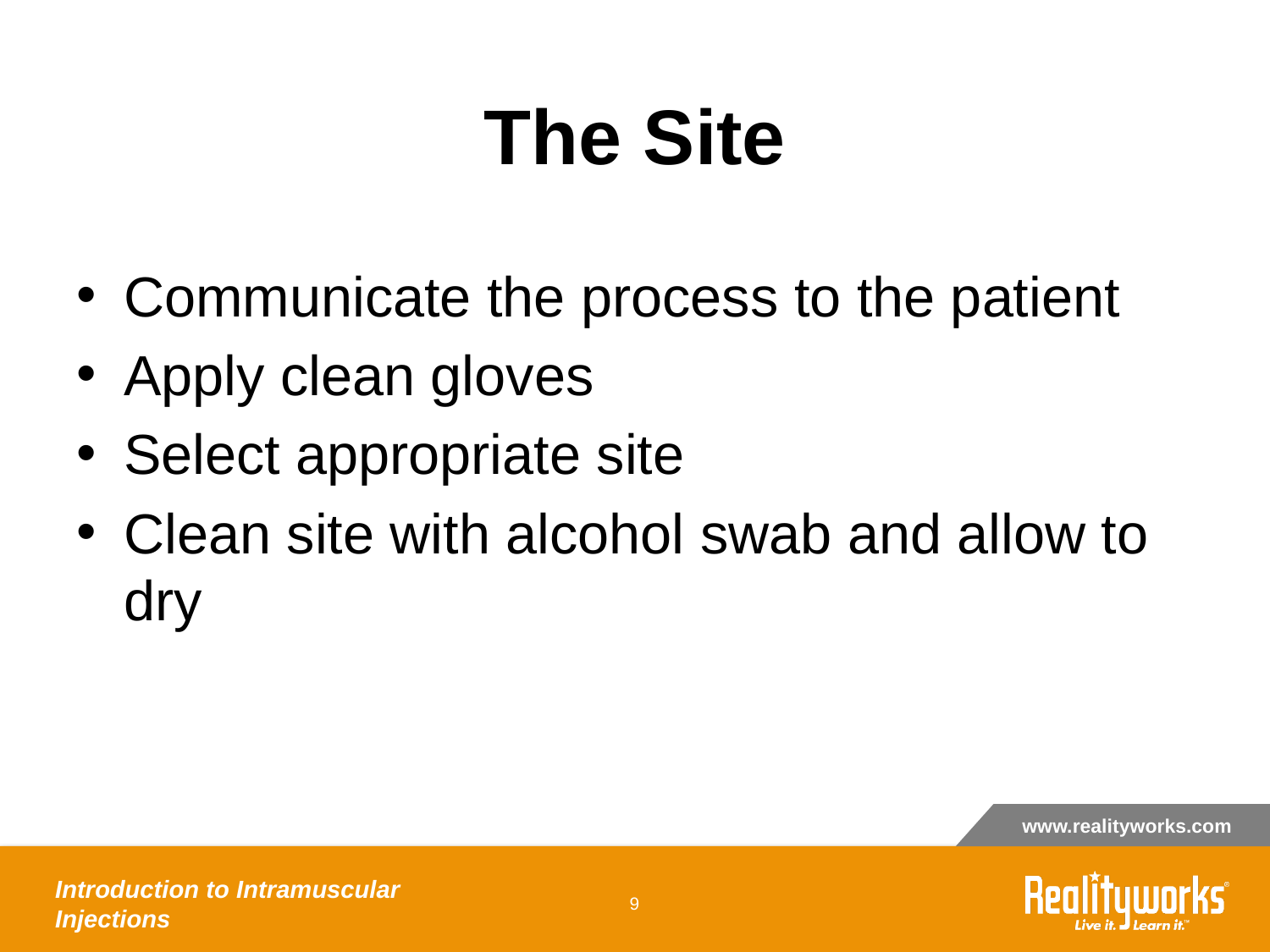

# The Site
Communicate the process to the patient
Apply clean gloves
Select appropriate site
Clean site with alcohol swab and allow to dry

Introduction to Intramuscular Injections
9